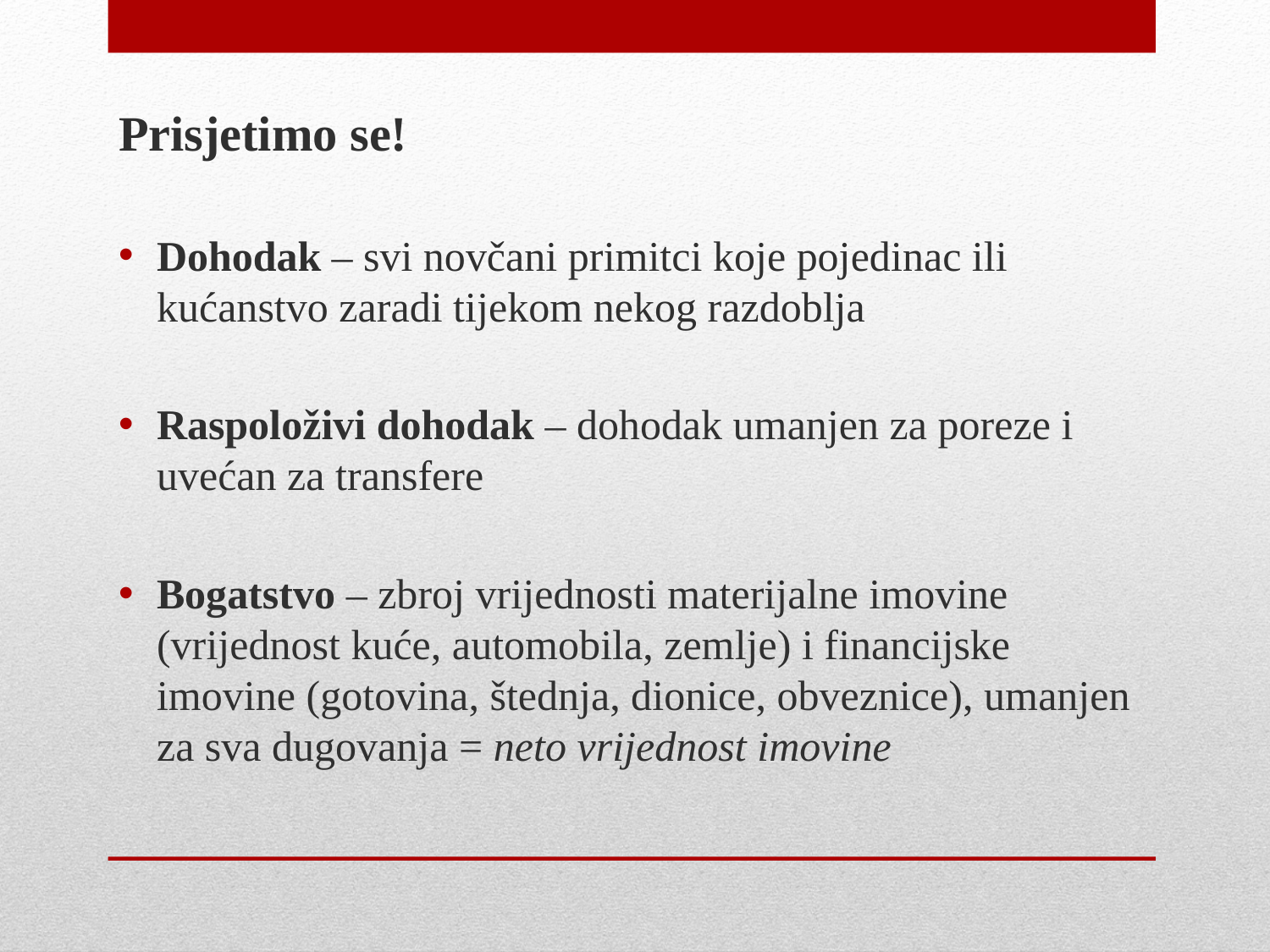

Prisjetimo se!

Dohodak – svi novčani primitci koje pojedinac ili kućanstvo zaradi tijekom nekog razdoblja

Raspoloživi dohodak – dohodak umanjen za poreze i uvećan za transfere

Bogatstvo – zbroj vrijednosti materijalne imovine (vrijednost kuće, automobila, zemlje) i financijske imovine (gotovina, štednja, dionice, obveznice), umanjen za sva dugovanja = neto vrijednost imovine